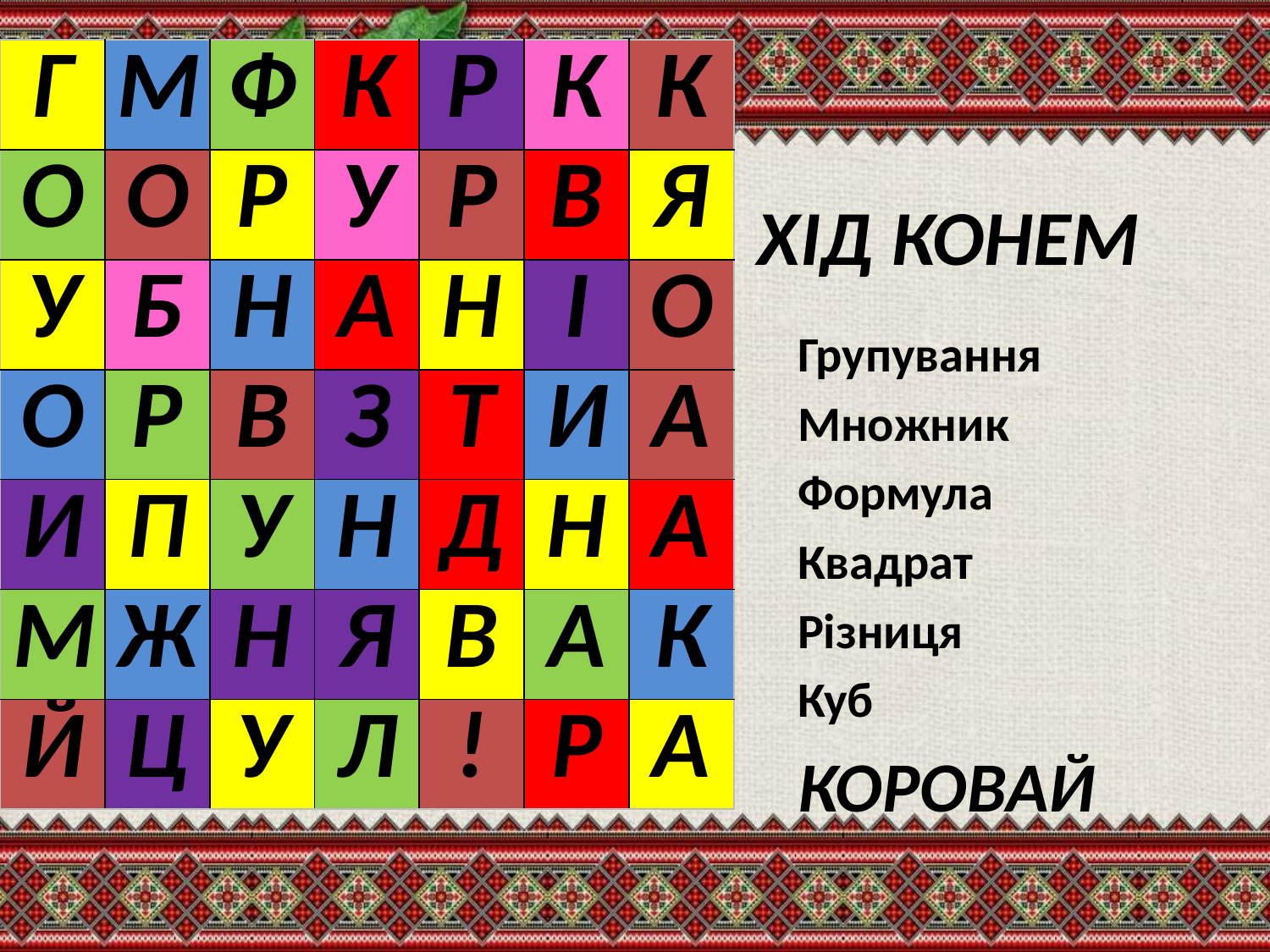

| Г | М | Ф | К | Р | К | К |
| --- | --- | --- | --- | --- | --- | --- |
| О | О | Р | У | Р | В | Я |
| У | Б | Н | А | Н | І | О |
| О | Р | В | З | Т | И | А |
| И | П | У | Н | Д | Н | А |
| М | Ж | Н | Я | В | А | К |
| Й | Ц | У | Л | ! | Р | А |
# ХІД КОНЕМ
Групування
Множник
Формула
Квадрат
Різниця
Куб
КОРОВАЙ